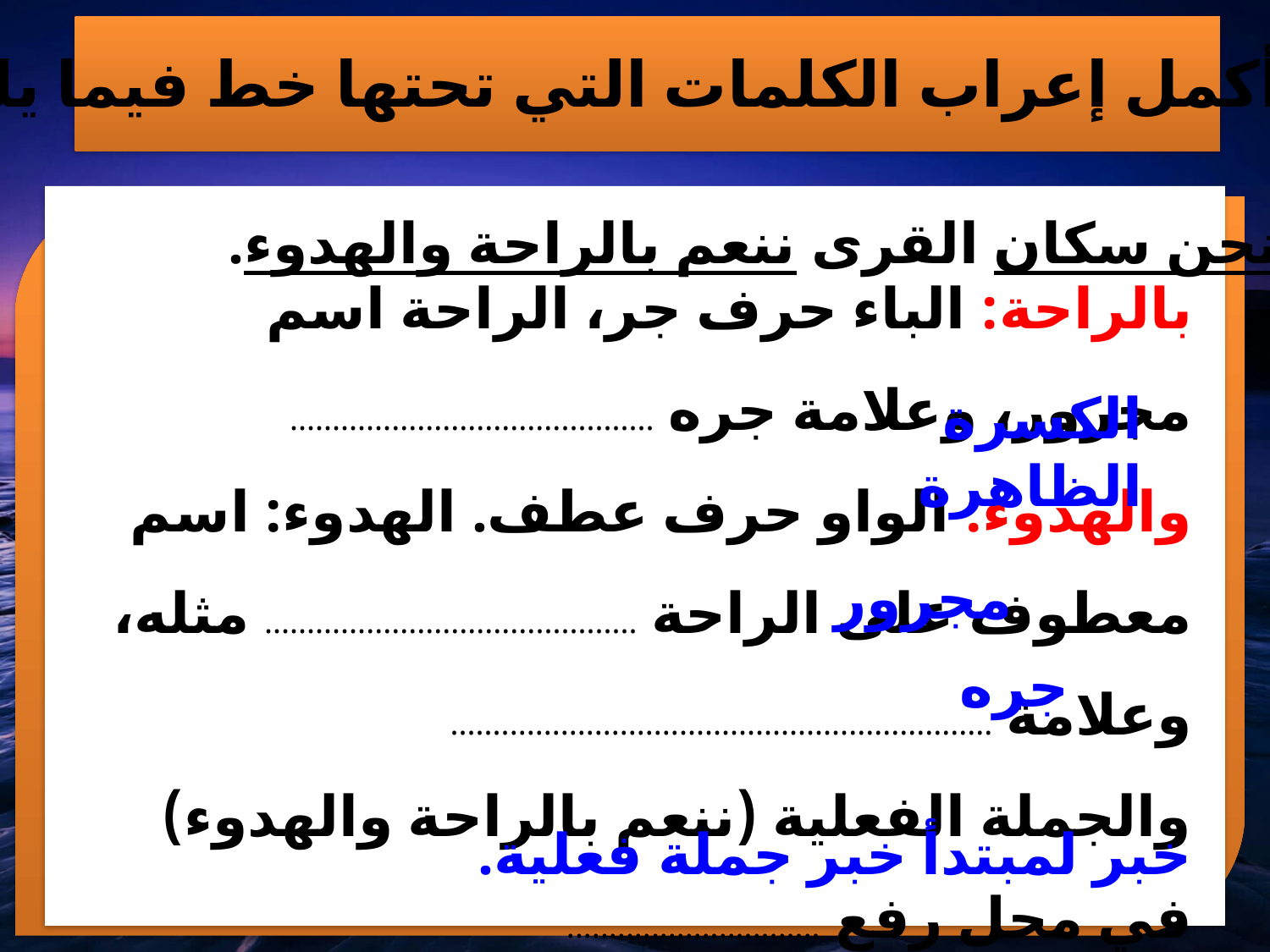

11- أكمل إعراب الكلمات التي تحتها خط فيما يلي:

ت. نحن سكان القرى ننعم بالراحة والهدوء.
بالراحة: الباء حرف جر، الراحة اسم مجرور، وعلامة جره ...........................................
والهدوء: الواو حرف عطف. الهدوء: اسم معطوف على الراحة ............................................ مثله، وعلامة ................................................................
والجملة الفعلية (ننعم بالراحة والهدوء) في محل رفع ..............................
الكسرة الظاهرة
مجرور
جره
خبر لمبتدأ خبر جملة فعلية.